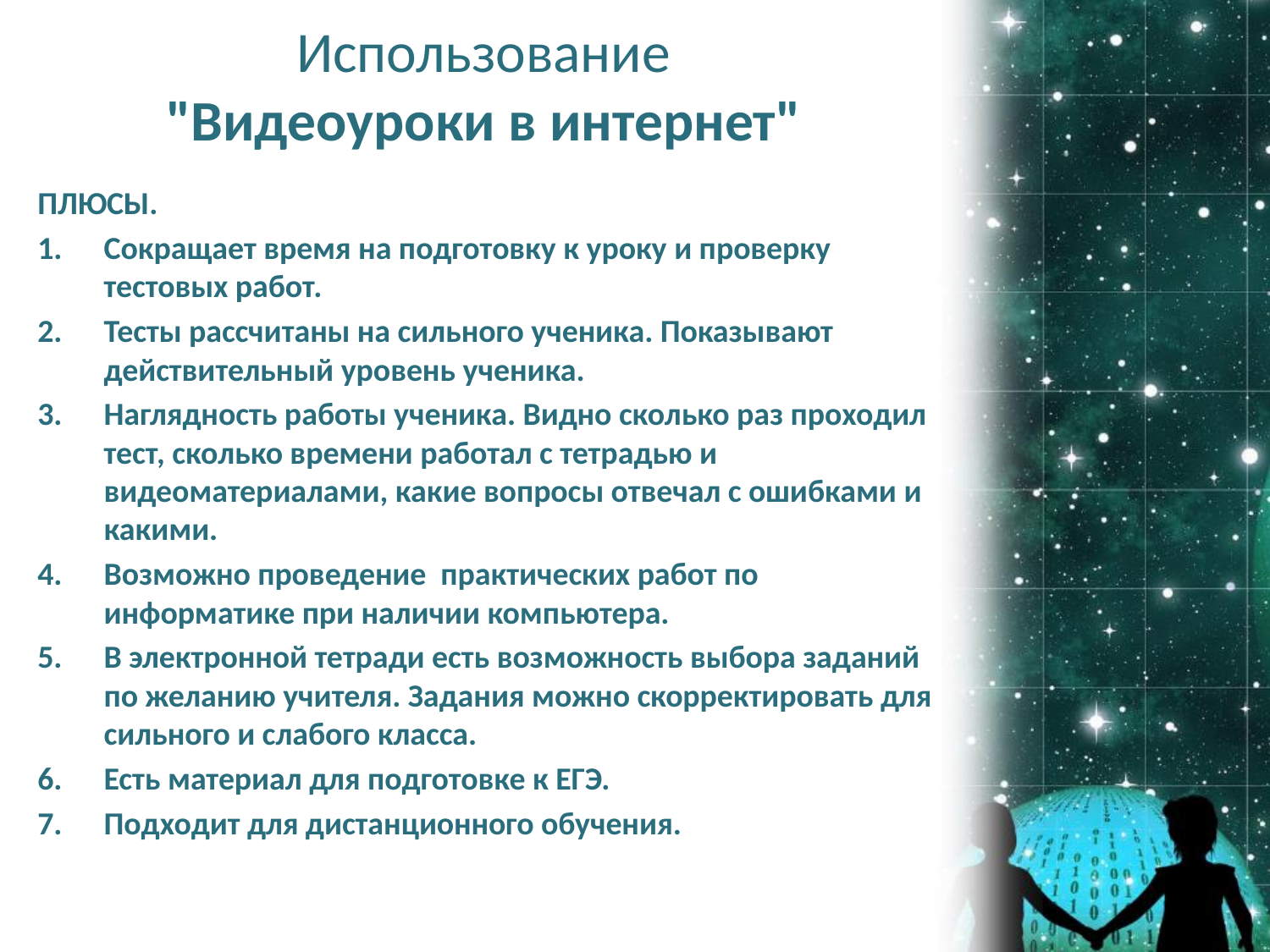

# Использование "Видеоуроки в интернет"
ПЛЮСЫ.
Сокращает время на подготовку к уроку и проверку тестовых работ.
Тесты рассчитаны на сильного ученика. Показывают действительный уровень ученика.
Наглядность работы ученика. Видно сколько раз проходил тест, сколько времени работал с тетрадью и видеоматериалами, какие вопросы отвечал с ошибками и какими.
Возможно проведение  практических работ по информатике при наличии компьютера.
В электронной тетради есть возможность выбора заданий по желанию учителя. Задания можно скорректировать для сильного и слабого класса.
Есть материал для подготовке к ЕГЭ.
Подходит для дистанционного обучения.